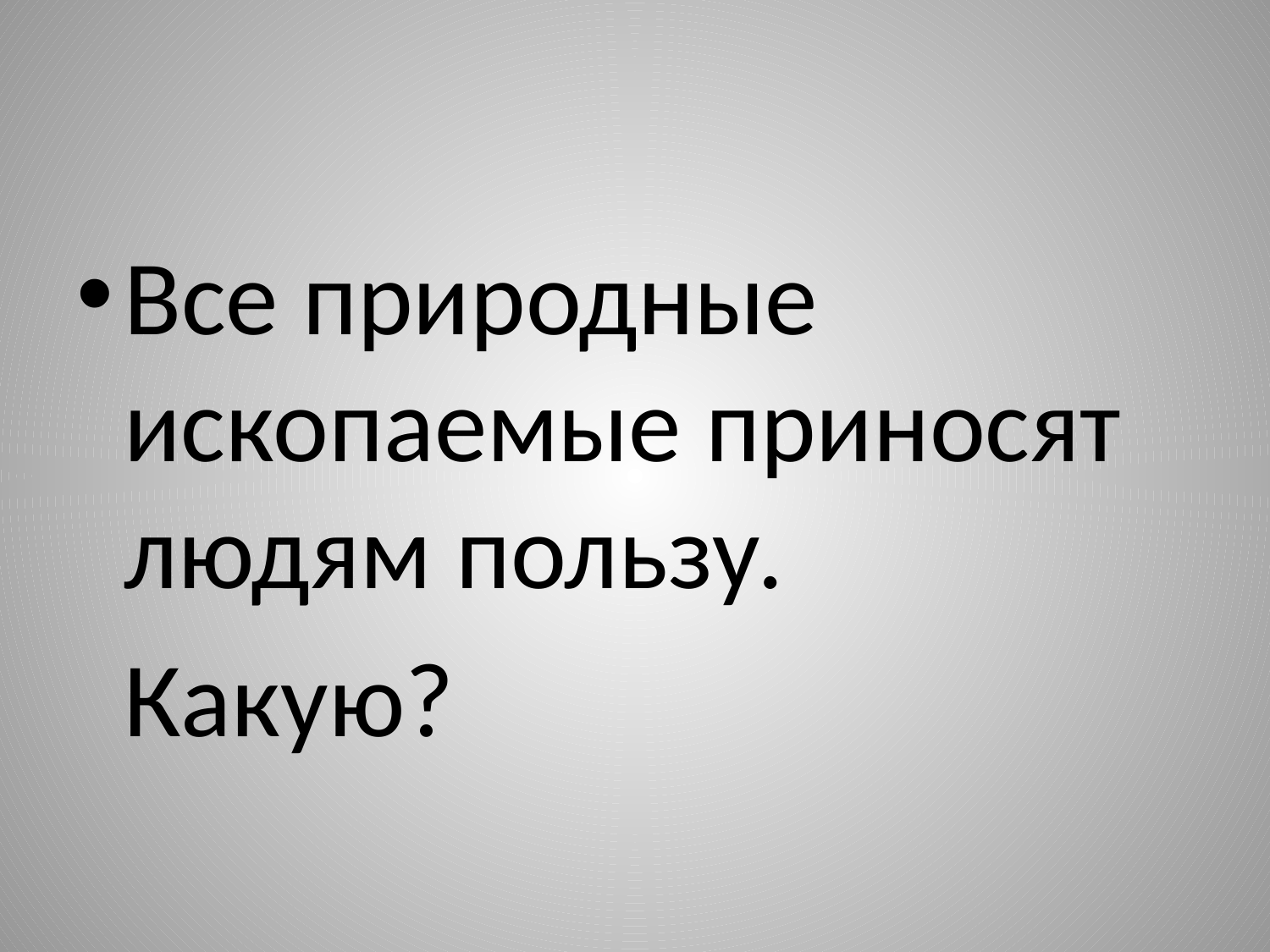

#
Все природные ископаемые приносят людям пользу.
  Какую?